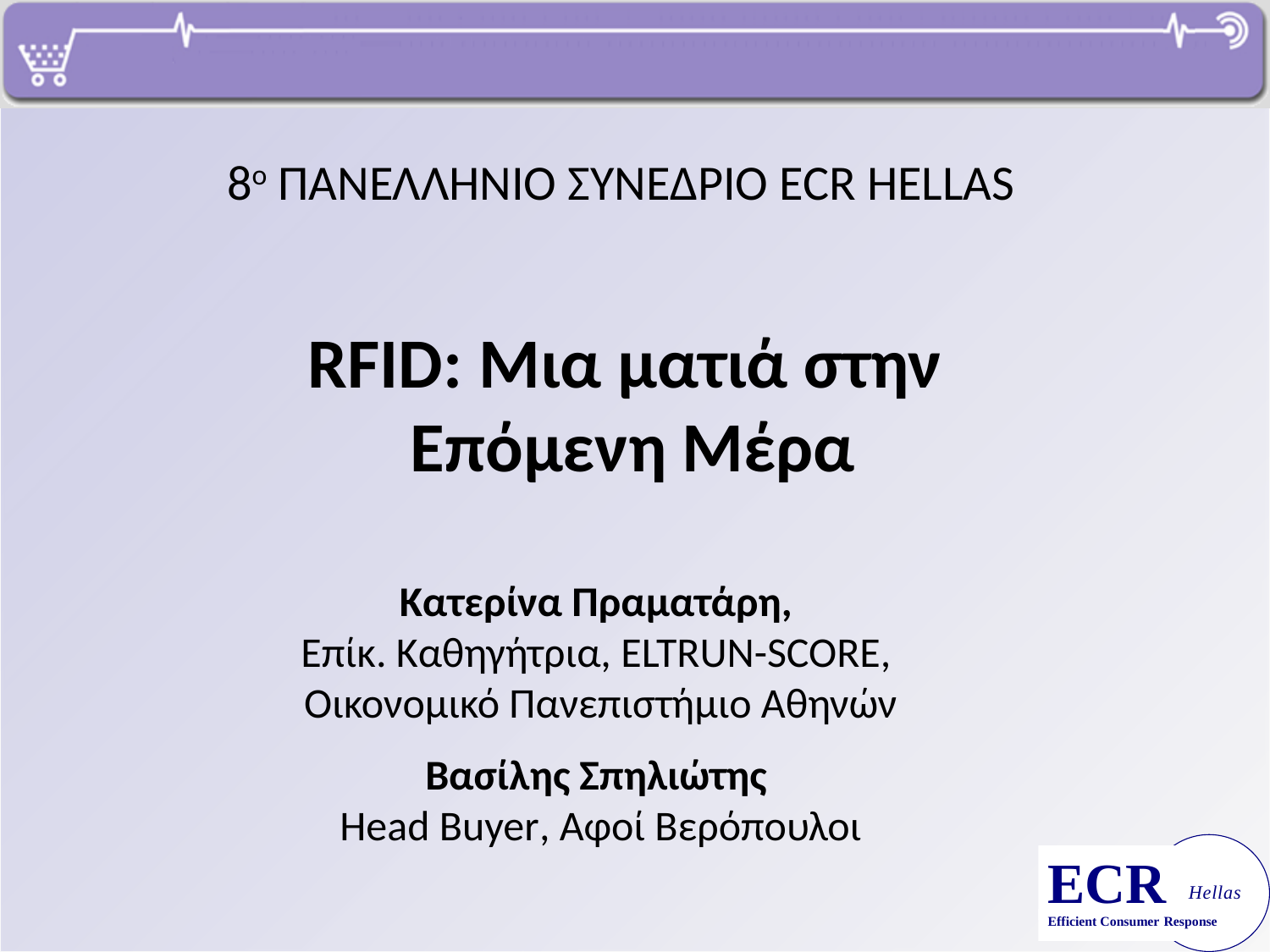

8ο ΠΑΝΕΛΛΗΝΙΟ ΣΥΝΕΔΡΙΟ ECR HELLAS

# RFID: Μια ματιά στην Επόμενη Μέρα
Κατερίνα Πραματάρη,
Επίκ. Καθηγήτρια, ELTRUN-SCORE,
Οικονομικό Πανεπιστήμιο Αθηνών
Βασίλης Σπηλιώτης
Head Buyer, Αφοί Βερόπουλοι